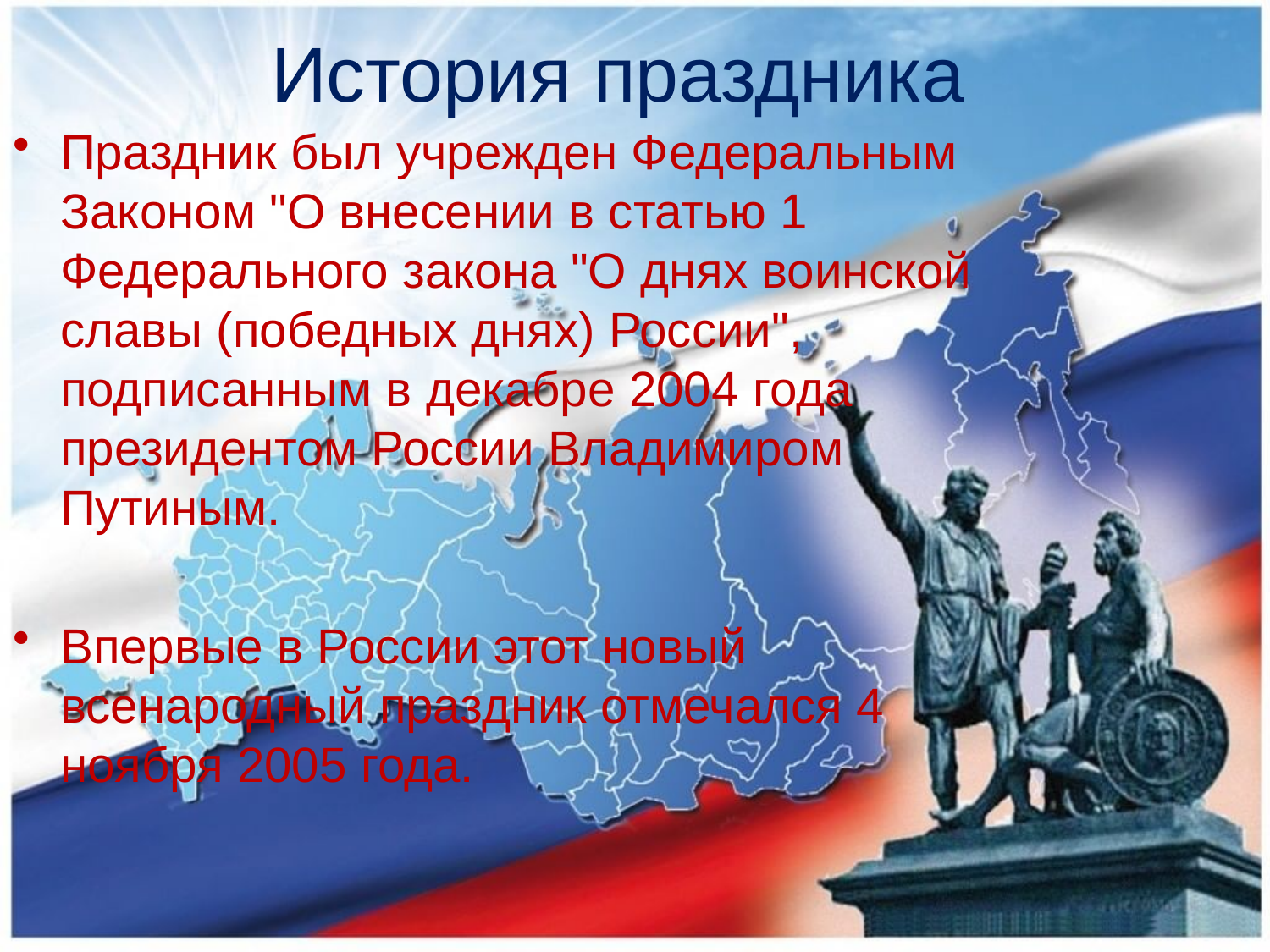

# История праздника
Праздник был учрежден Федеральным Законом "О внесении в статью 1 Федерального закона "О днях воинской славы (победных днях) России", подписанным в декабре 2004 года президентом России Владимиром Путиным.

Впервые в России этот новый всенародный праздник отмечался 4 ноября 2005 года.